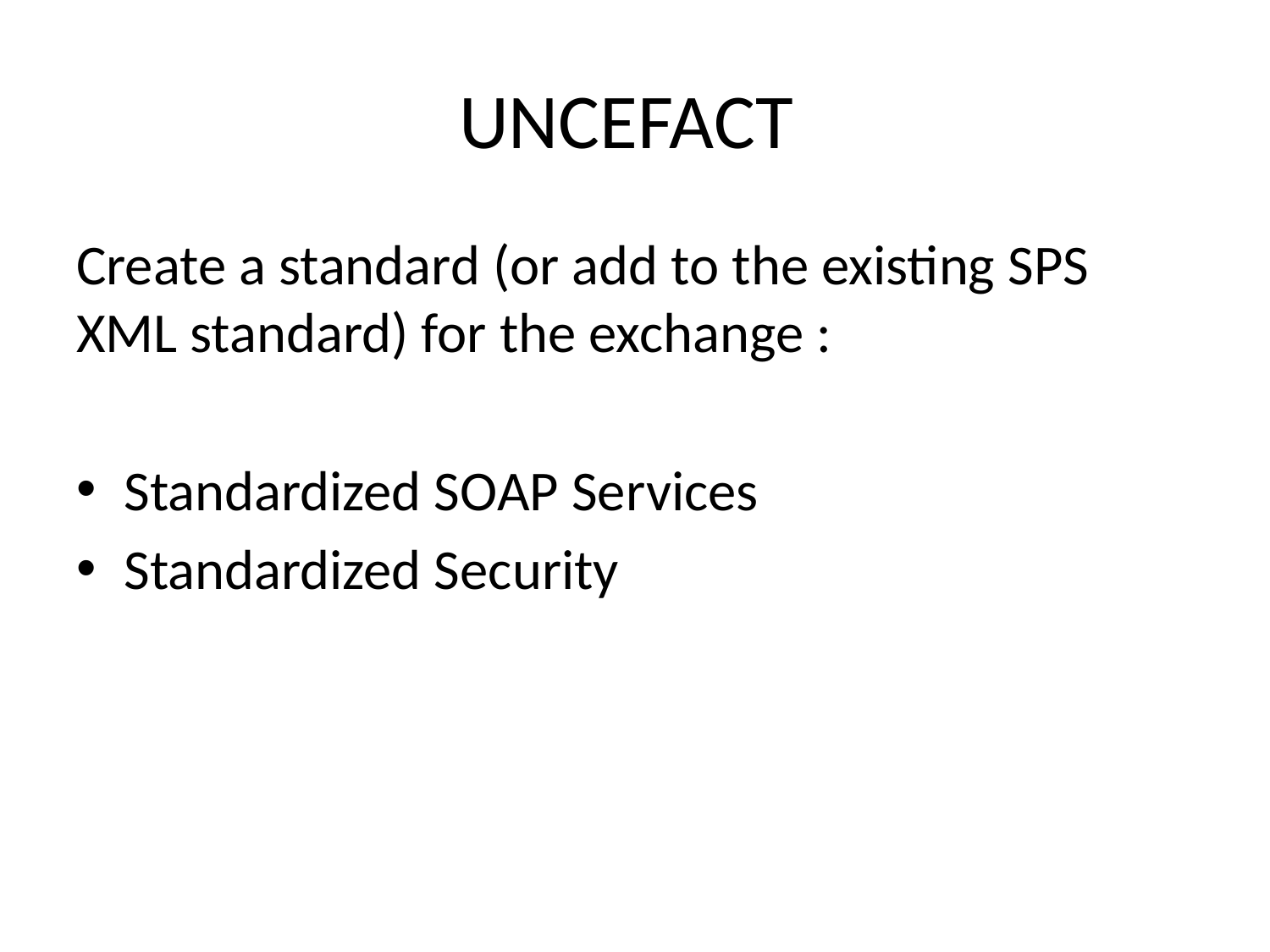

# UNCEFACT
Create a standard (or add to the existing SPS XML standard) for the exchange :

Standardized SOAP Services
Standardized Security